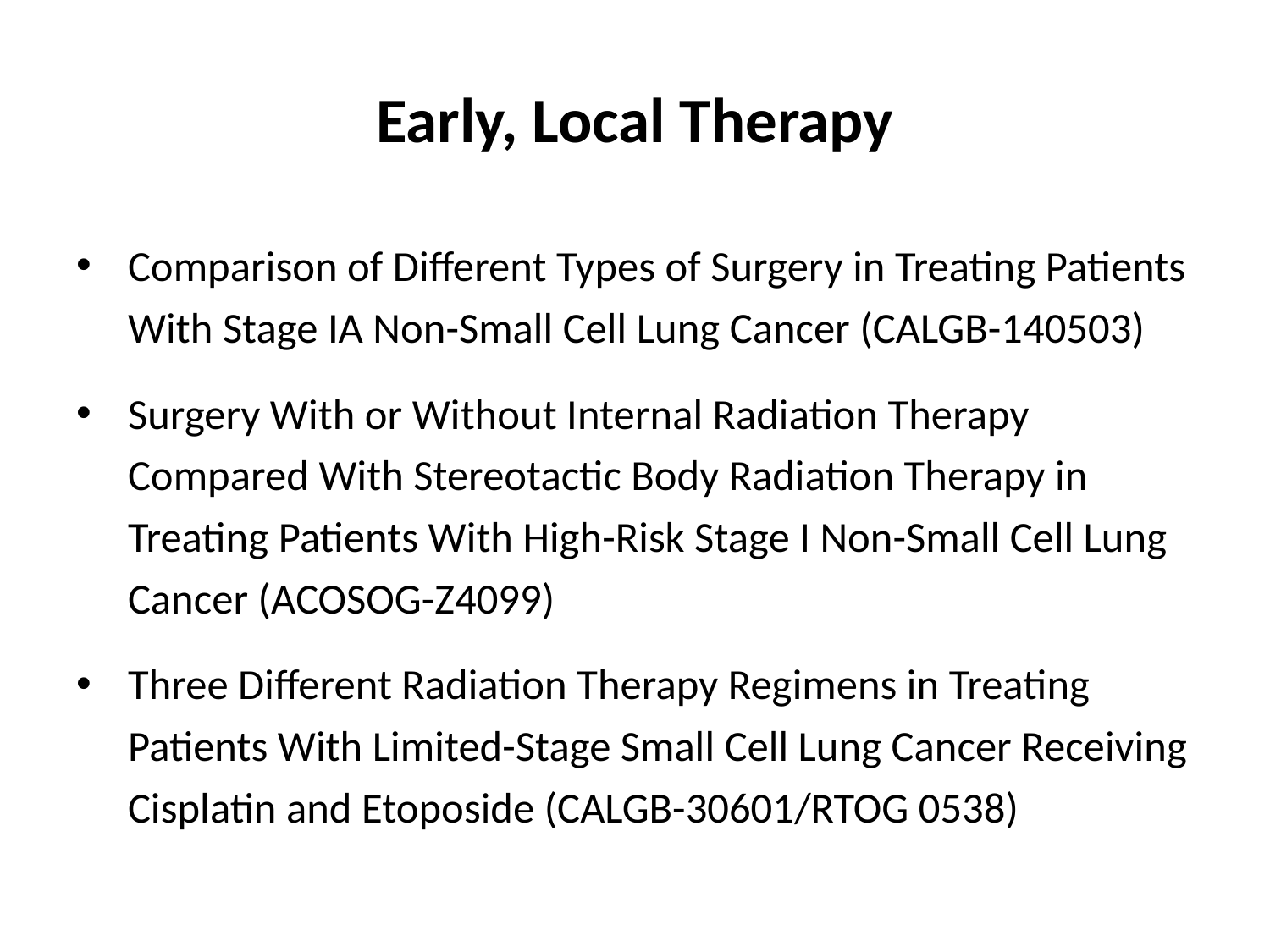

# Early, Local Therapy
Comparison of Different Types of Surgery in Treating Patients With Stage IA Non-Small Cell Lung Cancer (CALGB-140503)
Surgery With or Without Internal Radiation Therapy Compared With Stereotactic Body Radiation Therapy in Treating Patients With High-Risk Stage I Non-Small Cell Lung Cancer (ACOSOG-Z4099)
Three Different Radiation Therapy Regimens in Treating Patients With Limited-Stage Small Cell Lung Cancer Receiving Cisplatin and Etoposide (CALGB-30601/RTOG 0538)